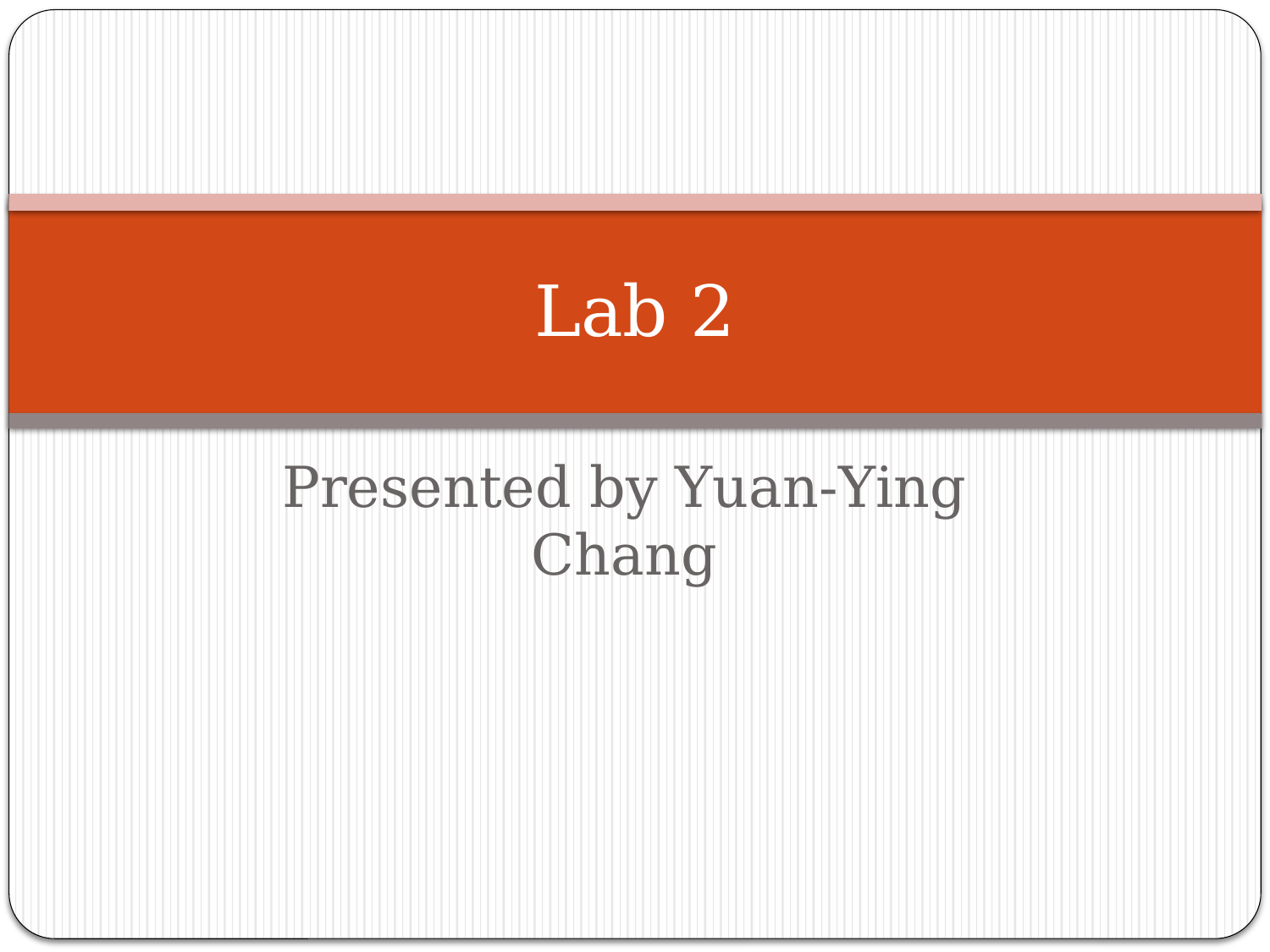

# Lab 2
Presented by Yuan-Ying Chang